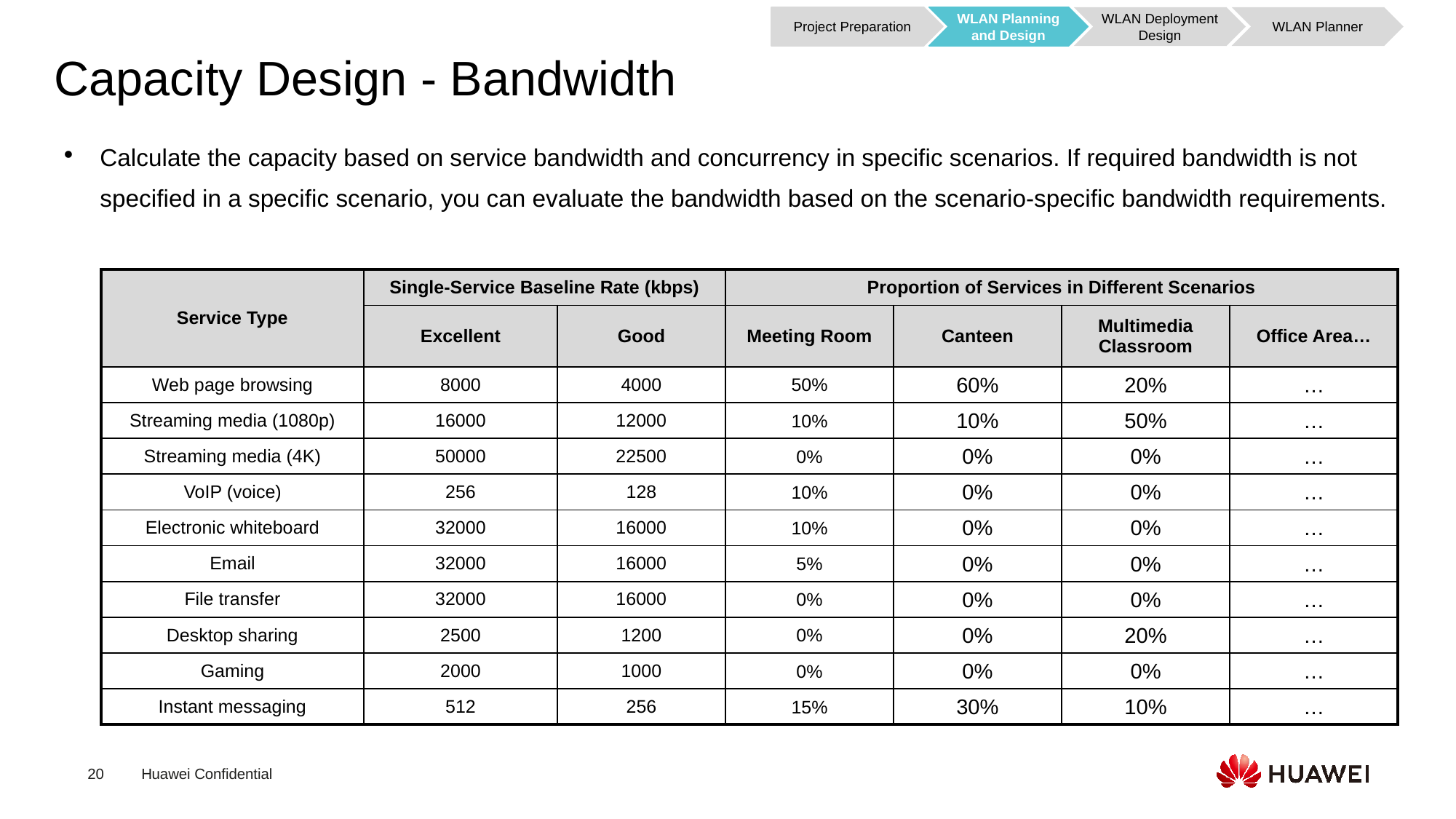

Project Preparation
WLAN Planning and Design
WLAN Deployment Design
WLAN Planner
# Capacity Design - Bandwidth
Calculate the capacity based on service bandwidth and concurrency in specific scenarios. If required bandwidth is not specified in a specific scenario, you can evaluate the bandwidth based on the scenario-specific bandwidth requirements.
| Service Type | Single-Service Baseline Rate (kbps) |  | Proportion of Services in Different Scenarios |  |  |  |
| --- | --- | --- | --- | --- | --- | --- |
|  | Excellent | Good | Meeting Room | Canteen | Multimedia Classroom | Office Area… |
| Web page browsing | 8000 | 4000 | 50% | 60% | 20% | … |
| Streaming media (1080p) | 16000 | 12000 | 10% | 10% | 50% | … |
| Streaming media (4K) | 50000 | 22500 | 0% | 0% | 0% | … |
| VoIP (voice) | 256 | 128 | 10% | 0% | 0% | … |
| Electronic whiteboard | 32000 | 16000 | 10% | 0% | 0% | … |
| Email | 32000 | 16000 | 5% | 0% | 0% | … |
| File transfer | 32000 | 16000 | 0% | 0% | 0% | … |
| Desktop sharing | 2500 | 1200 | 0% | 0% | 20% | … |
| Gaming | 2000 | 1000 | 0% | 0% | 0% | … |
| Instant messaging | 512 | 256 | 15% | 30% | 10% | … |